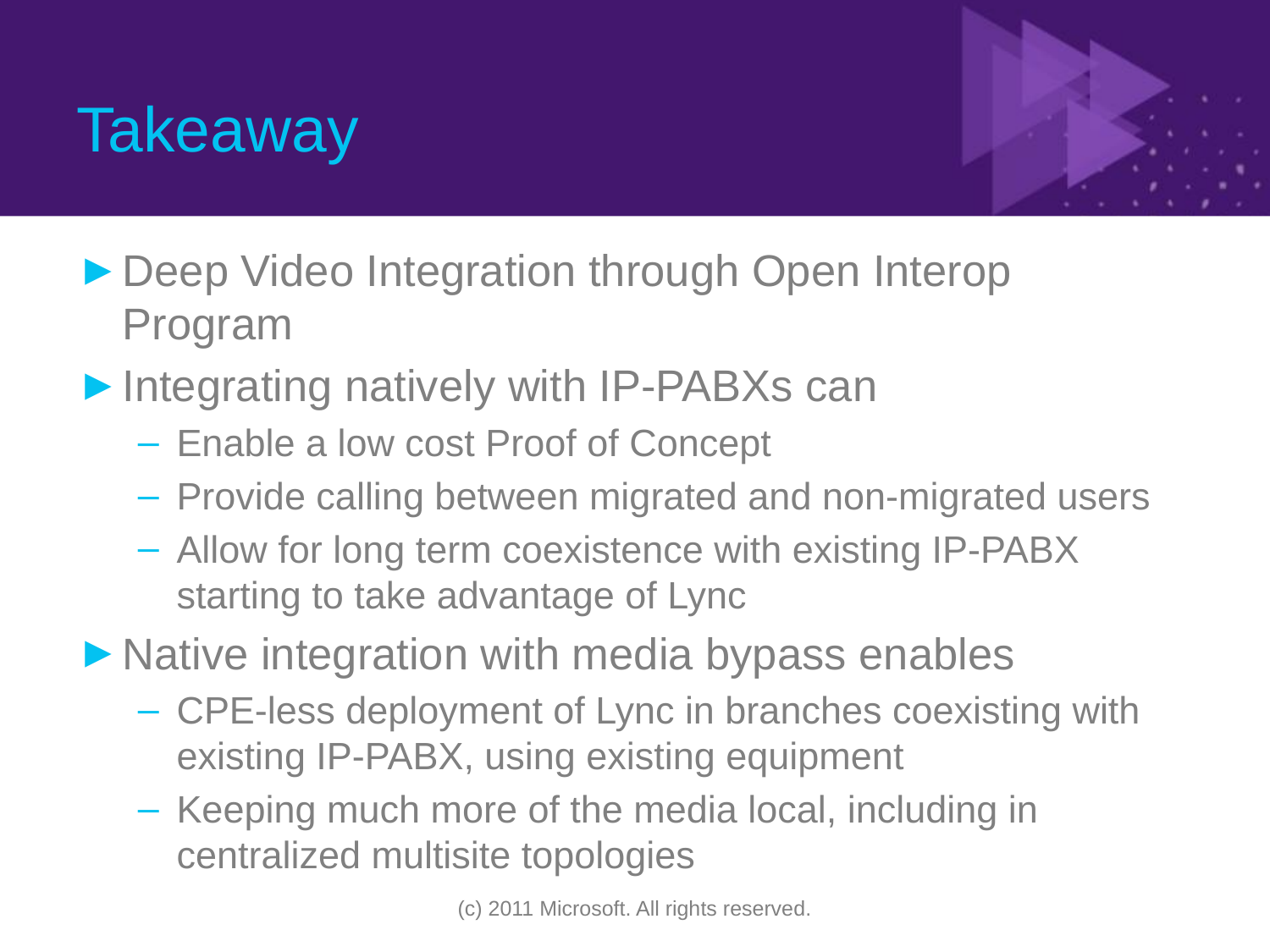

# Takeaway
Deep Video Integration through Open Interop Program
Integrating natively with IP-PABXs can
Enable a low cost Proof of Concept
Provide calling between migrated and non-migrated users
Allow for long term coexistence with existing IP-PABX starting to take advantage of Lync
Native integration with media bypass enables
CPE-less deployment of Lync in branches coexisting with existing IP-PABX, using existing equipment
Keeping much more of the media local, including in centralized multisite topologies
(c) 2011 Microsoft. All rights reserved.